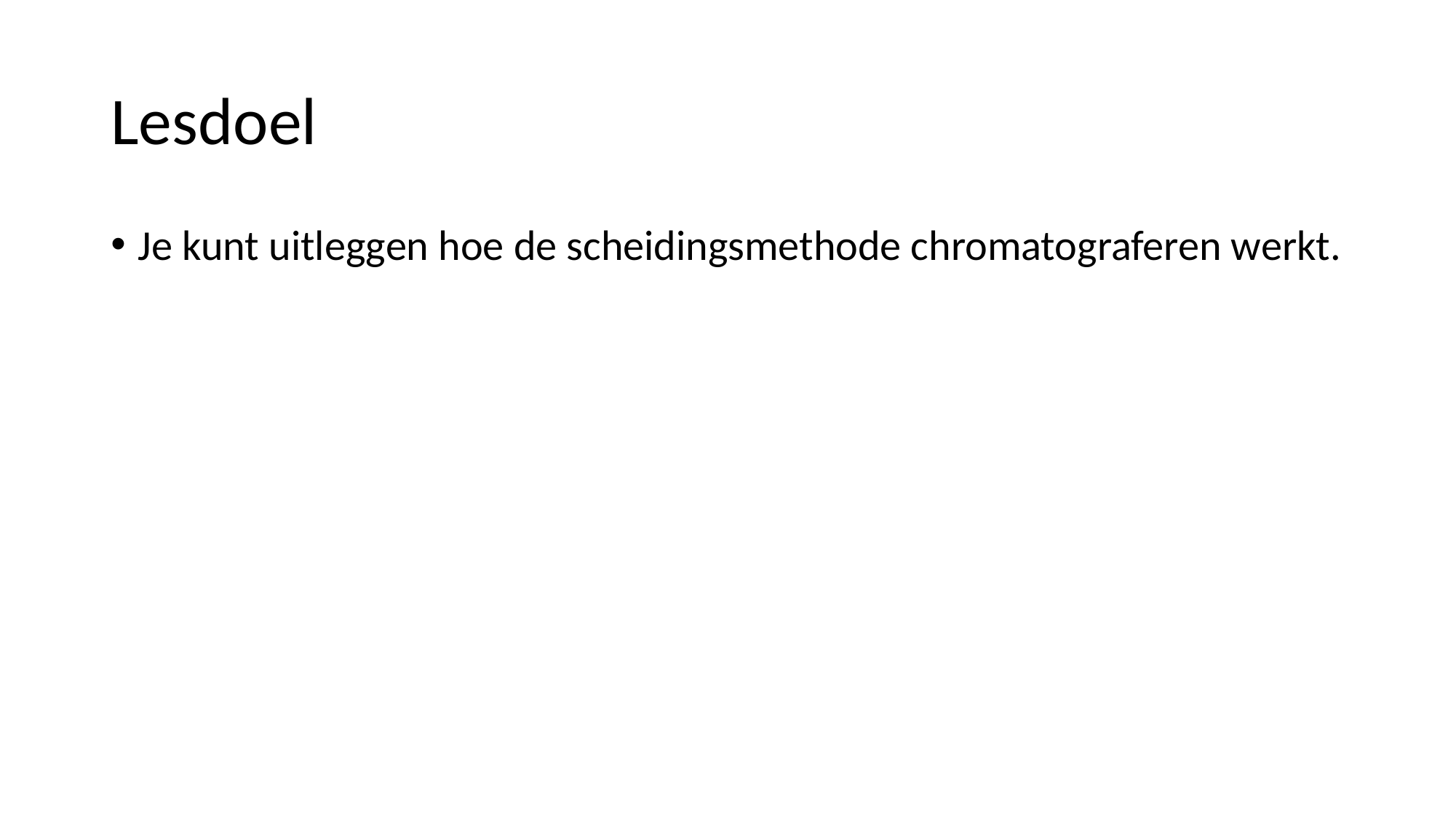

# Lesdoel
Je kunt uitleggen hoe de scheidingsmethode chromatograferen werkt.